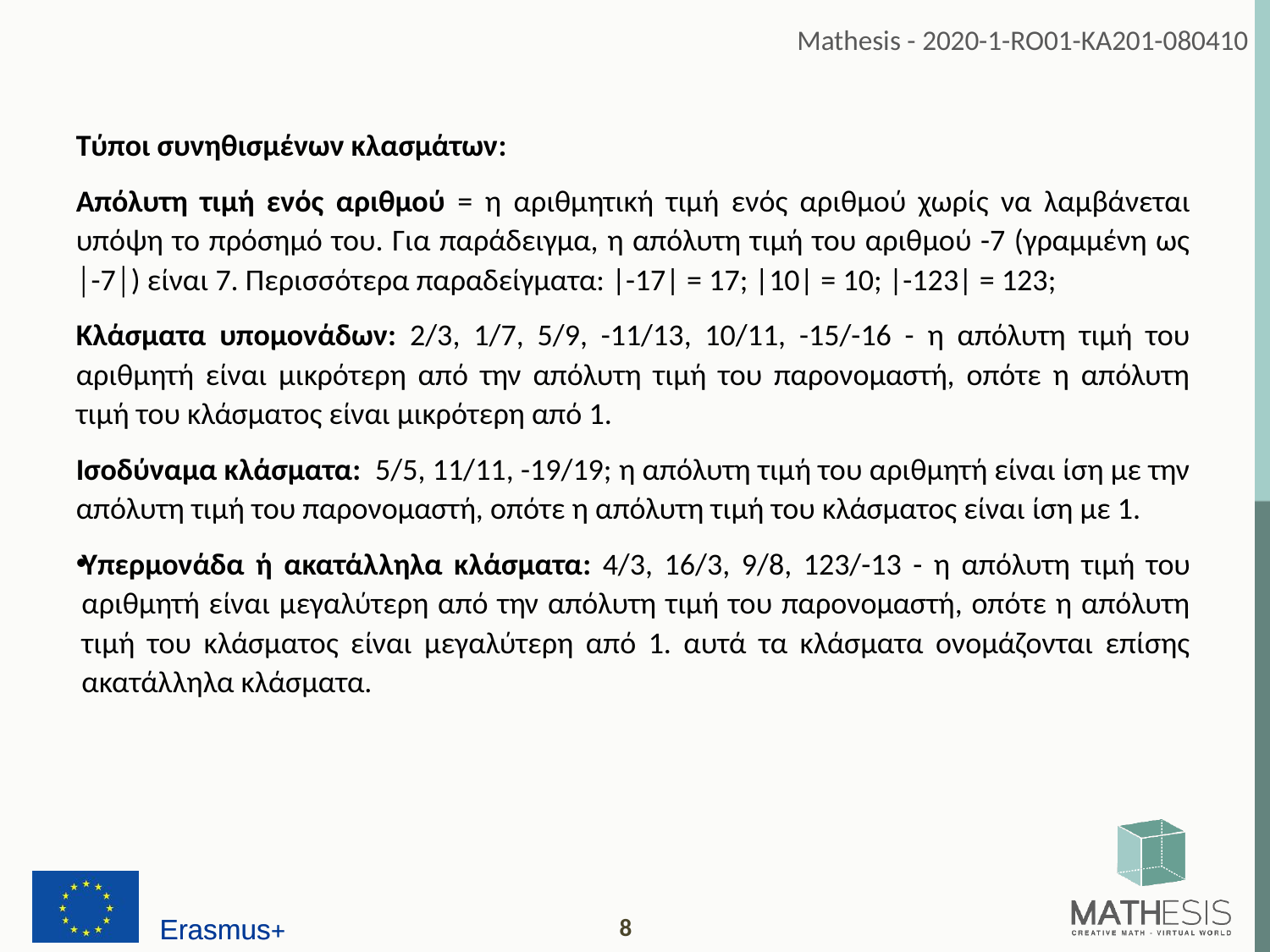

Τύποι συνηθισμένων κλασμάτων:
Απόλυτη τιμή ενός αριθμού = η αριθμητική τιμή ενός αριθμού χωρίς να λαμβάνεται υπόψη το πρόσημό του. Για παράδειγμα, η απόλυτη τιμή του αριθμού -7 (γραμμένη ως │-7│) είναι 7. Περισσότερα παραδείγματα: |-17| = 17; |10| = 10; |-123| = 123;
Κλάσματα υπομονάδων: 2/3, 1/7, 5/9, -11/13, 10/11, -15/-16 - η απόλυτη τιμή του αριθμητή είναι μικρότερη από την απόλυτη τιμή του παρονομαστή, οπότε η απόλυτη τιμή του κλάσματος είναι μικρότερη από 1.
Ισοδύναμα κλάσματα:  5/5, 11/11, -19/19; η απόλυτη τιμή του αριθμητή είναι ίση με την απόλυτη τιμή του παρονομαστή, οπότε η απόλυτη τιμή του κλάσματος είναι ίση με 1.
Υπερμονάδα ή ακατάλληλα κλάσματα: 4/3, 16/3, 9/8, 123/-13 - η απόλυτη τιμή του αριθμητή είναι μεγαλύτερη από την απόλυτη τιμή του παρονομαστή, οπότε η απόλυτη τιμή του κλάσματος είναι μεγαλύτερη από 1. αυτά τα κλάσματα ονομάζονται επίσης ακατάλληλα κλάσματα.